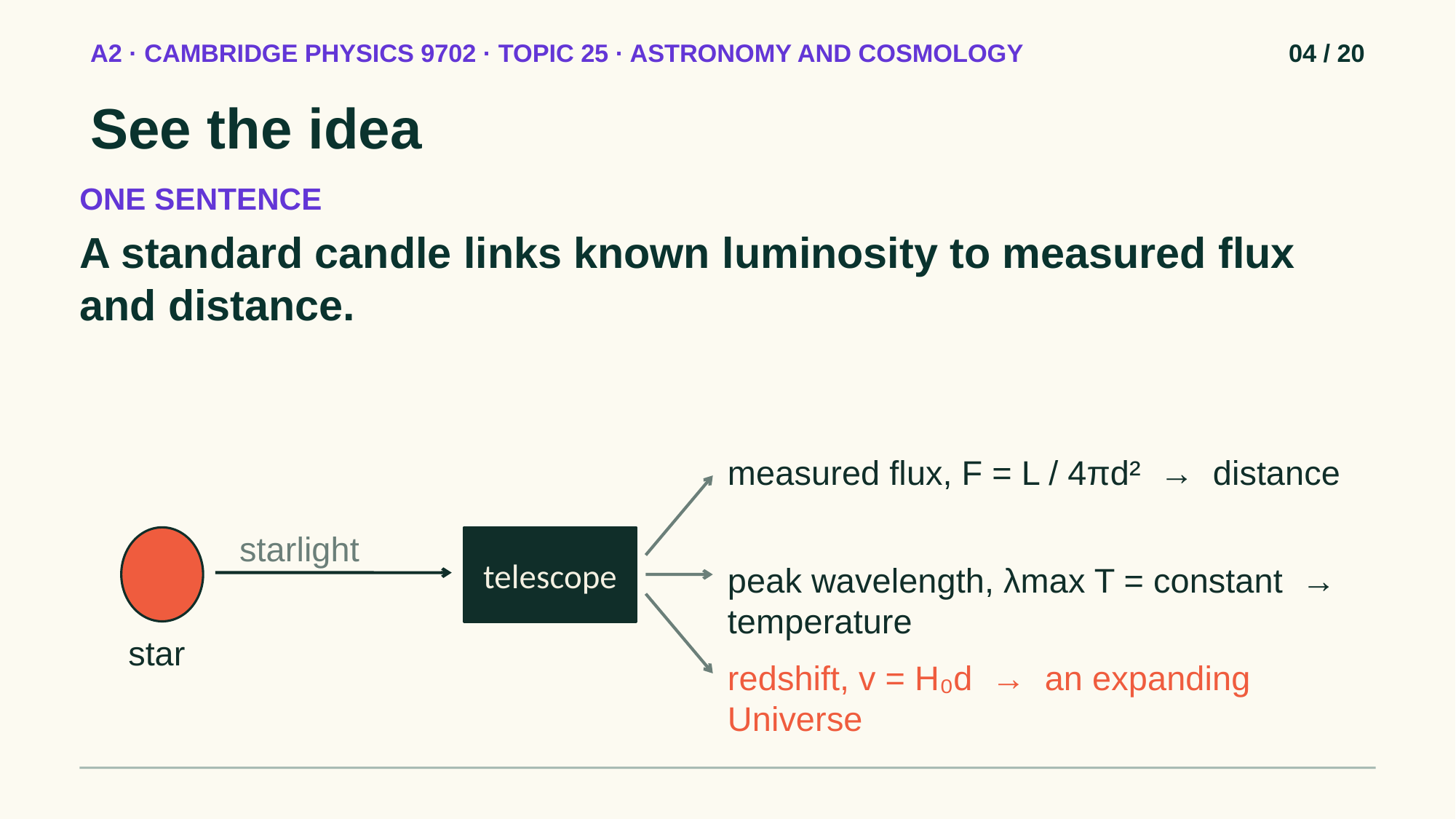

A2 · CAMBRIDGE PHYSICS 9702 · TOPIC 25 · ASTRONOMY AND COSMOLOGY
04 / 20
See the idea
ONE SENTENCE
A standard candle links known luminosity to measured flux and distance.
measured flux, F = L / 4πd²  →  distance

starlight
telescope
peak wavelength, λmax T = constant  →  temperature

star
redshift, v = H₀d  →  an expanding Universe